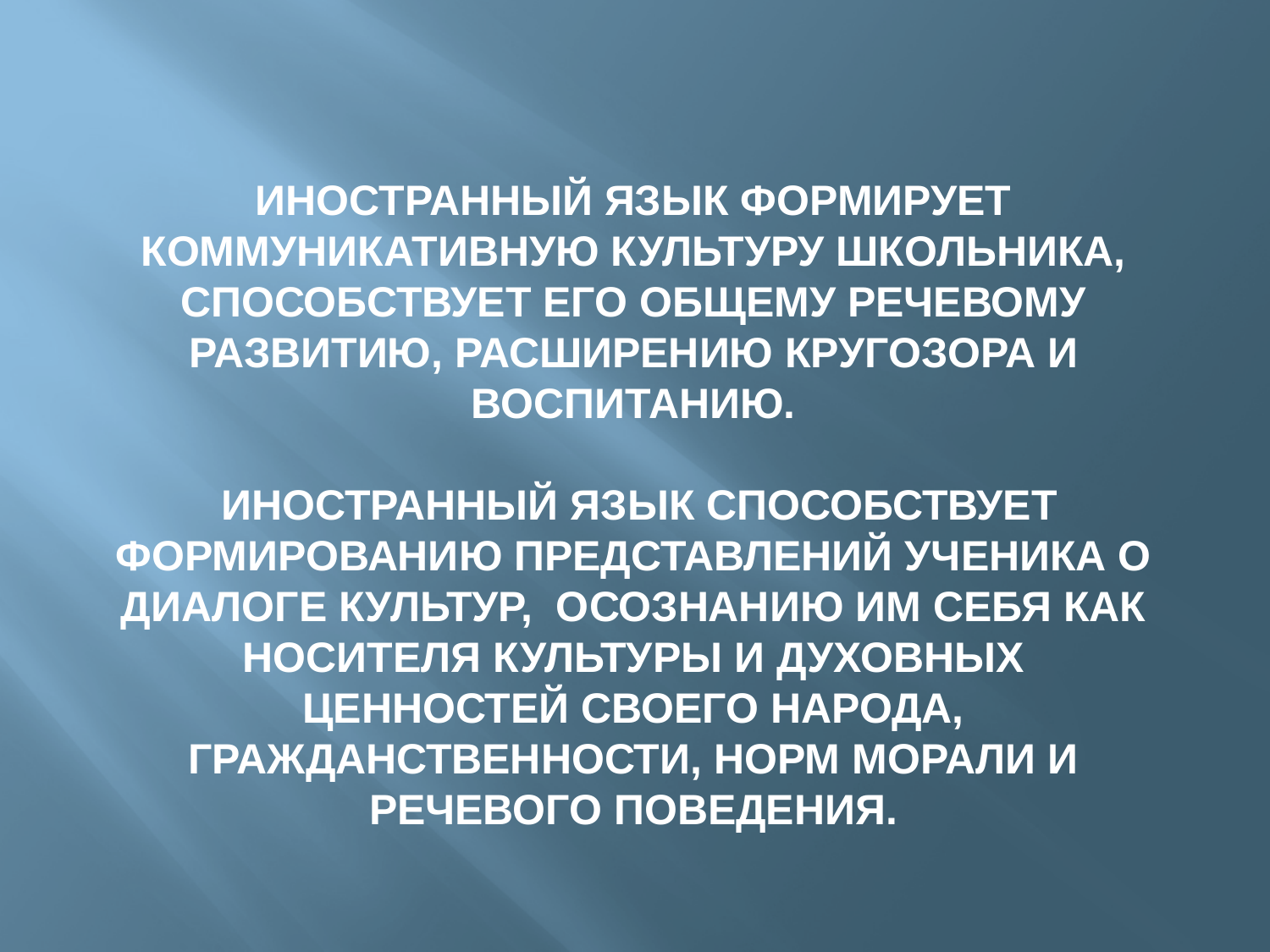

# Иностранный язык формирует коммуникативную культуру школьника, способствует его общему речевому развитию, расширению кругозора и воспитанию. Иностранный язык способствует формированию представлений ученика о диалоге культур,  осознанию им себя как носителя культуры и духовных ценностей своего народа, гражданственности, норм морали и речевого поведения.